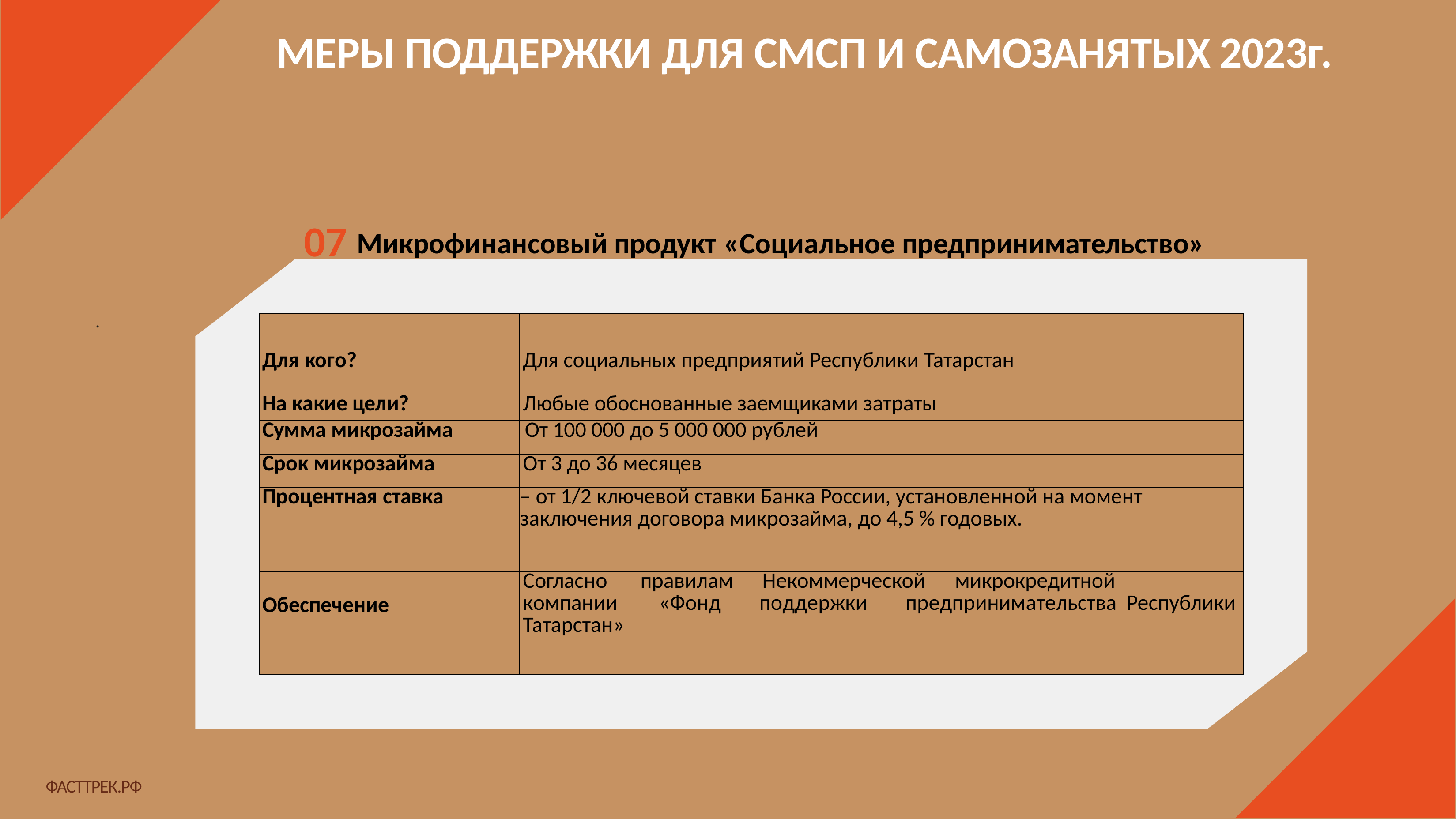

МЕРЫ ПОДДЕРЖКИ ДЛЯ СМСП И САМОЗАНЯТЫХ 2023г.
07 Микрофинансовый продукт «Социальное предпринимательство»

.
| Для кого? | Для социальных предприятий Республики Татарстан |
| --- | --- |
| На какие цели? | Любые обоснованные заемщиками затраты |
| Сумма микрозайма | От 100 000 до 5 000 000 рублей |
| Срок микрозайма | От 3 до 36 месяцев |
| Процентная ставка | – от 1/2 ключевой ставки Банка России, установленной на момент заключения договора микрозайма, до 4,5 % годовых. |
| Обеспечение | Согласно правилам Некоммерческой микрокредитной компании «Фонд поддержки предпринимательства Республики Татарстан» |

ФАСТТРЕК.РФ